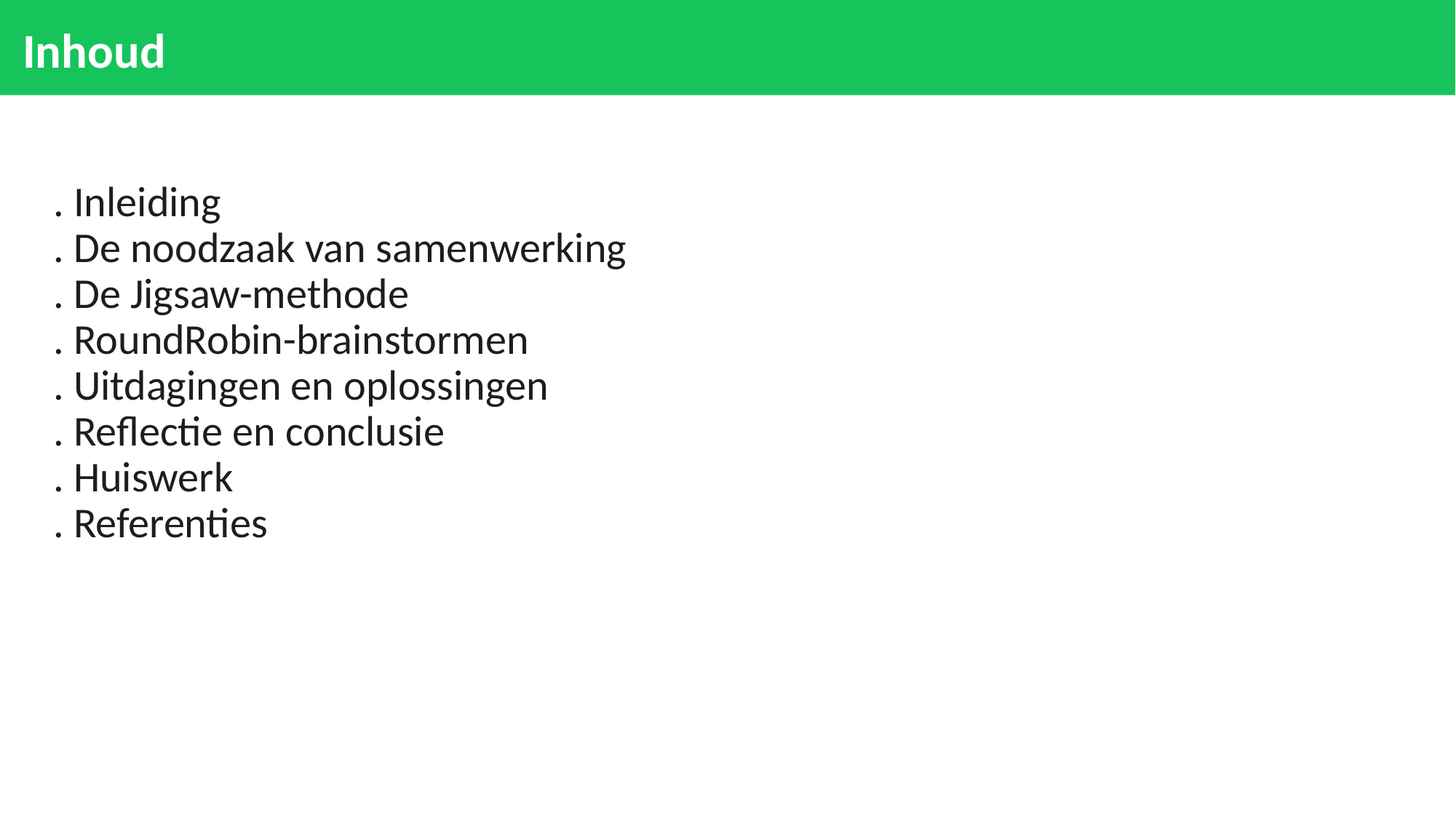

# Inhoud
. Inleiding
. De noodzaak van samenwerking
. De Jigsaw-methode
. RoundRobin-brainstormen
. Uitdagingen en oplossingen
. Reflectie en conclusie
. Huiswerk
. Referenties